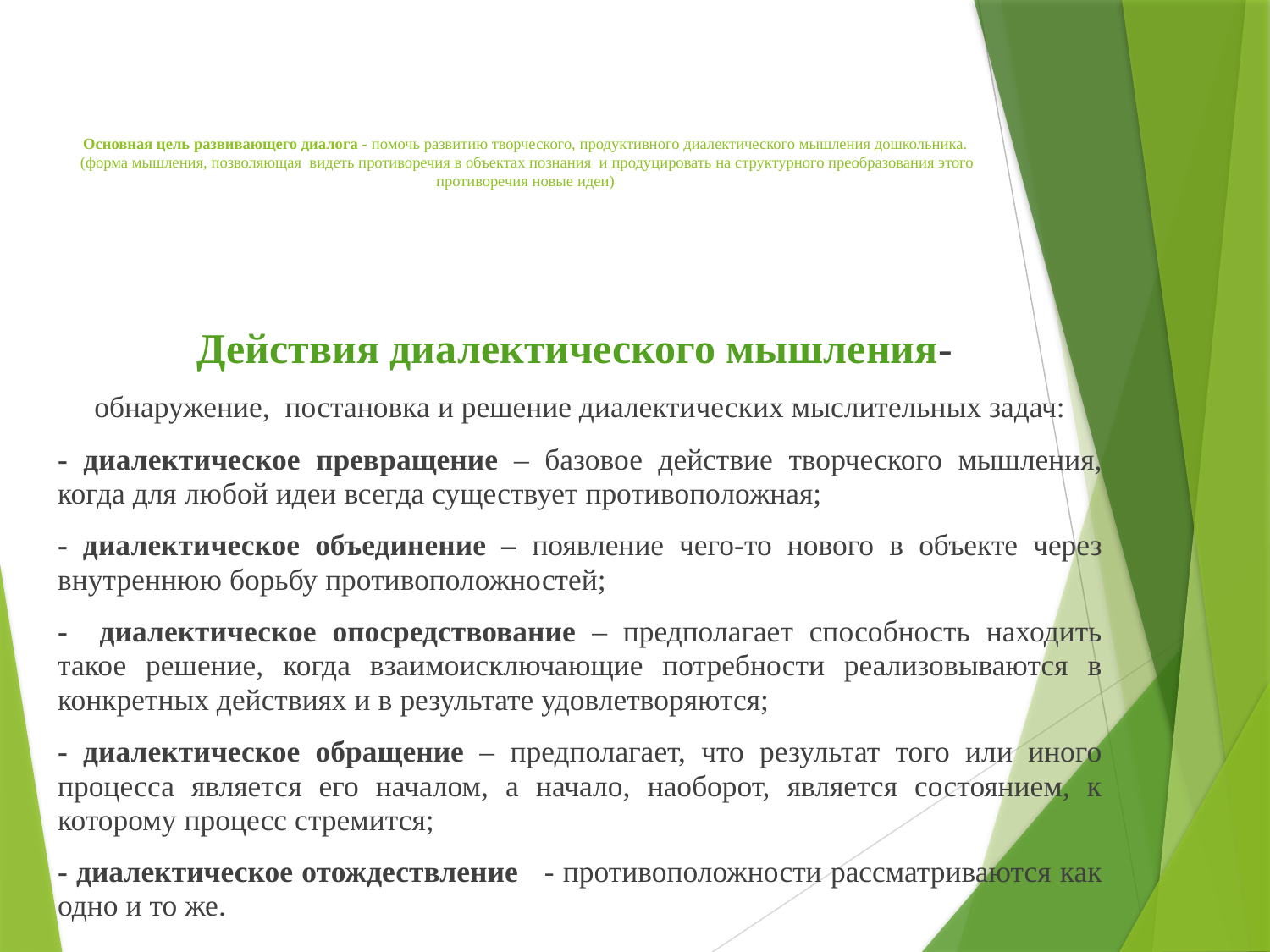

# Основная цель развивающего диалога - помочь развитию творческого, продуктивного диалектического мышления дошкольника.  (форма мышления, позволяющая  видеть противоречия в объектах познания  и продуцировать на структурного преобразования этого противоречия новые идеи)
Действия диалектического мышления-
обнаружение,  постановка и решение диалектических мыслительных задач:
- диалектическое превращение – базовое действие творческого мышления, когда для любой идеи всегда существует противоположная;
- диалектическое объединение – появление чего-то нового в объекте через внутреннюю борьбу противоположностей;
-  диалектическое опосредствование – предполагает способность находить такое решение, когда взаимоисключающие потребности реализовываются в конкретных действиях и в результате удовлетворяются;
- диалектическое обращение – предполагает, что результат того или иного процесса является его началом, а начало, наоборот, является состоянием, к которому процесс стремится;
- диалектическое отождествление   - противоположности рассматриваются как одно и то же.